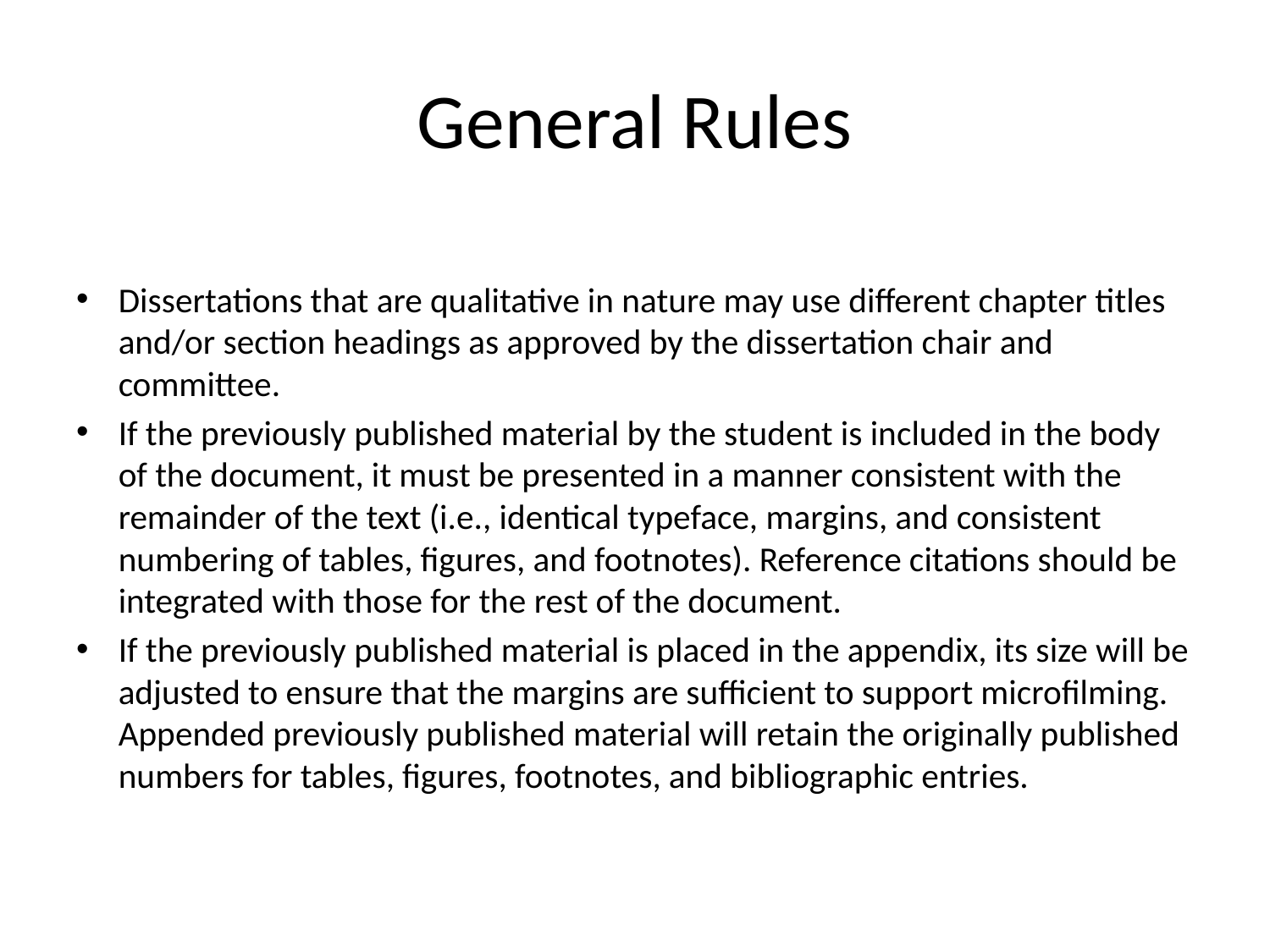

# General Rules

Dissertations that are qualitative in nature may use different chapter titles and/or section headings as approved by the dissertation chair and committee.
If the previously published material by the student is included in the body of the document, it must be presented in a manner consistent with the remainder of the text (i.e., identical typeface, margins, and consistent numbering of tables, figures, and footnotes). Reference citations should be integrated with those for the rest of the document.
If the previously published material is placed in the appendix, its size will be adjusted to ensure that the margins are sufficient to support microfilming. Appended previously published material will retain the originally published numbers for tables, figures, footnotes, and bibliographic entries.